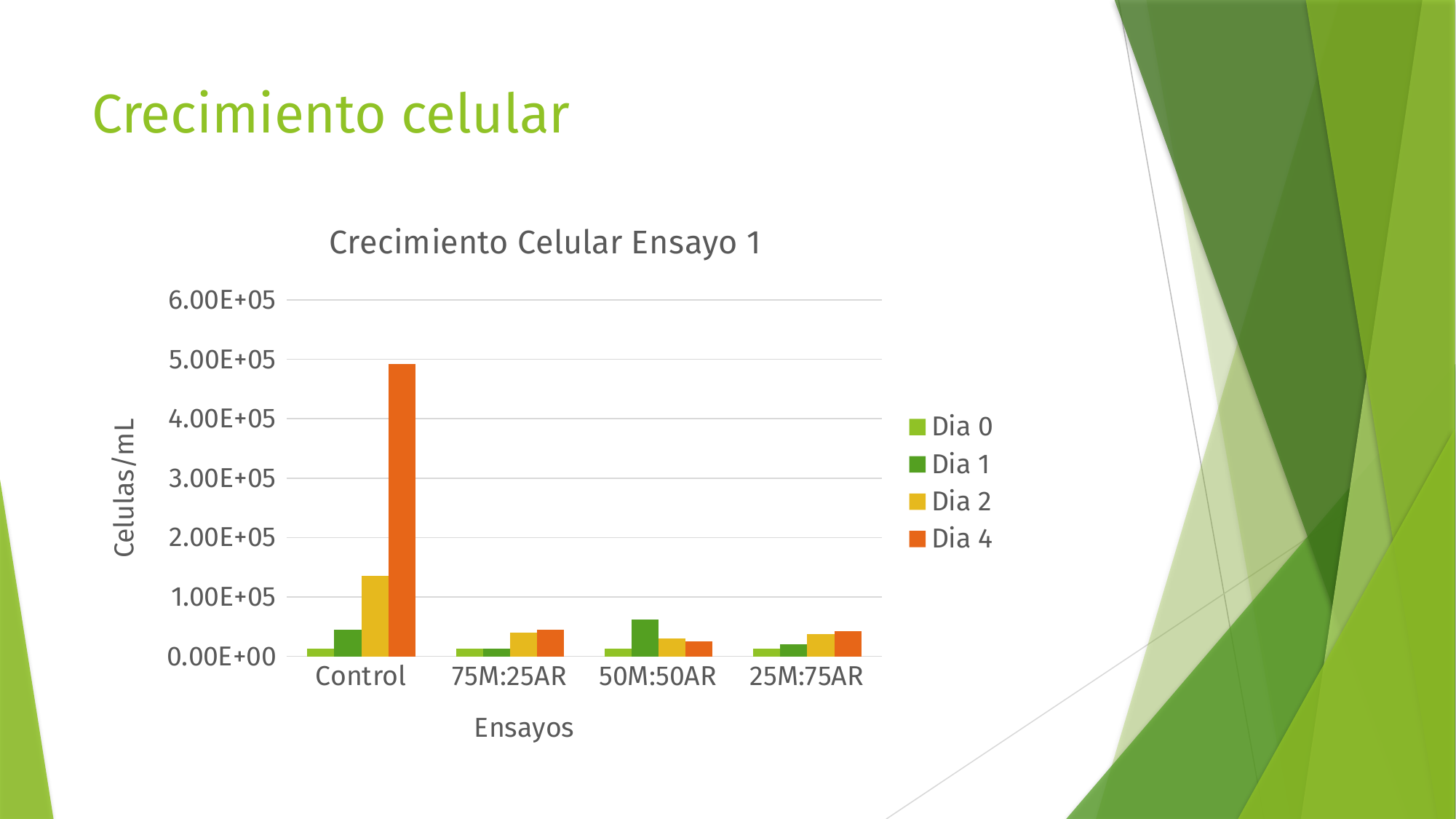

# Crecimiento celular

### Chart: Crecimiento Celular Ensayo 1

| Category |  |  |  |  |
|---|---|---|---|---|
| Control | 13000.0 | 45000.0 | 135000.0 | 492500.0 |
| 75M:25AR | 13000.0 | 12500.0 | 40000.0 | 45000.0 |
| 50M:50AR | 13000.0 | 62500.0 | 30000.0 | 25000.0 |
| 25M:75AR | 13000.0 | 20000.0 | 37500.0 | 42500.0 |